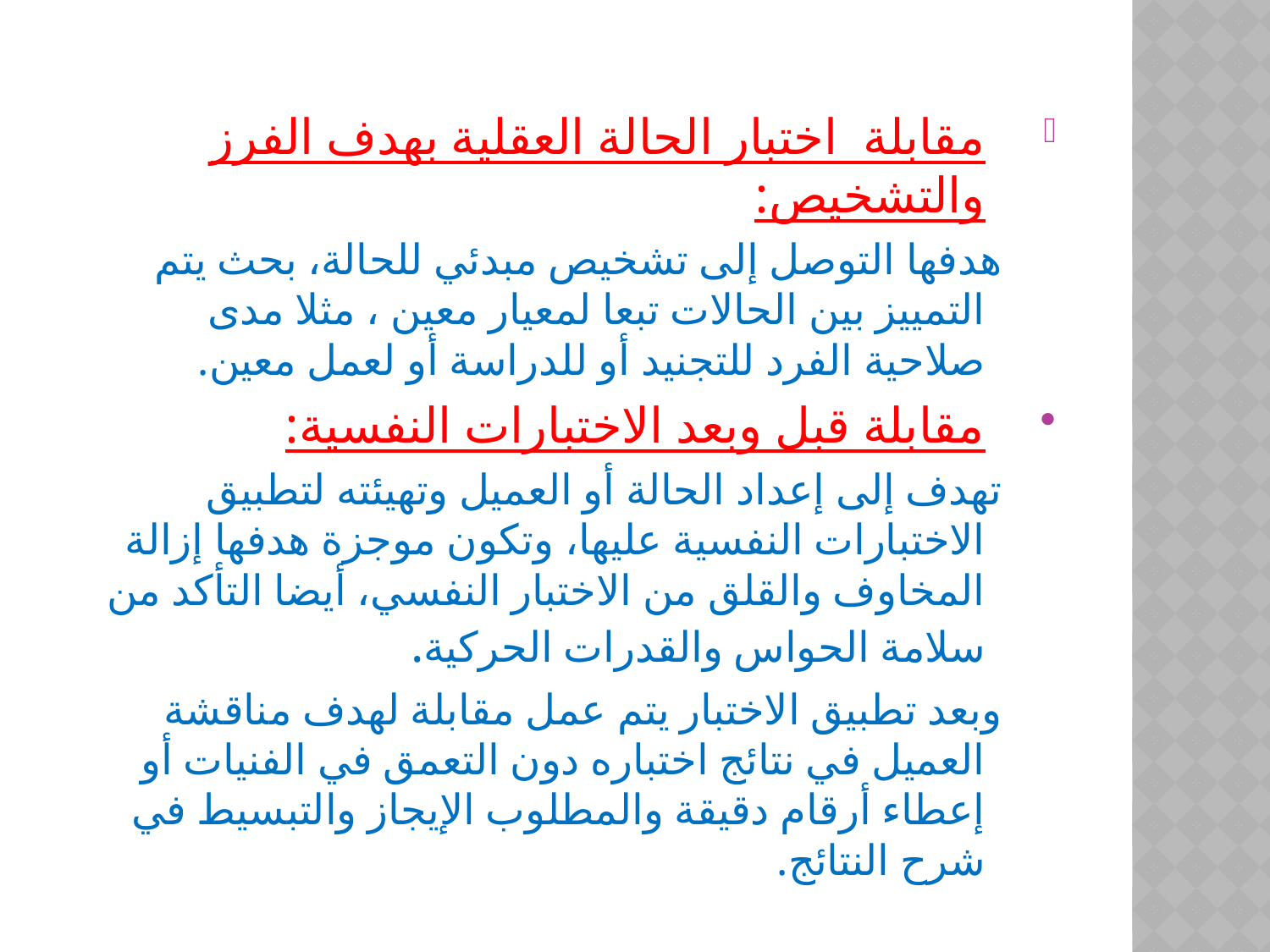

مقابلة  اختبار الحالة العقلية بهدف الفرز والتشخيص:
     هدفها التوصل إلى تشخيص مبدئي للحالة، بحث يتم التمييز بين الحالات تبعا لمعيار معين ، مثلا مدى صلاحية الفرد للتجنيد أو للدراسة أو لعمل معين.
مقابلة قبل وبعد الاختبارات النفسية:
     تهدف إلى إعداد الحالة أو العميل وتهيئته لتطبيق الاختبارات النفسية عليها، وتكون موجزة هدفها إزالة المخاوف والقلق من الاختبار النفسي، أيضا التأكد من سلامة الحواس والقدرات الحركية.
     وبعد تطبيق الاختبار يتم عمل مقابلة لهدف مناقشة العميل في نتائج اختباره دون التعمق في الفنيات أو إعطاء أرقام دقيقة والمطلوب الإيجاز والتبسيط في شرح النتائج.